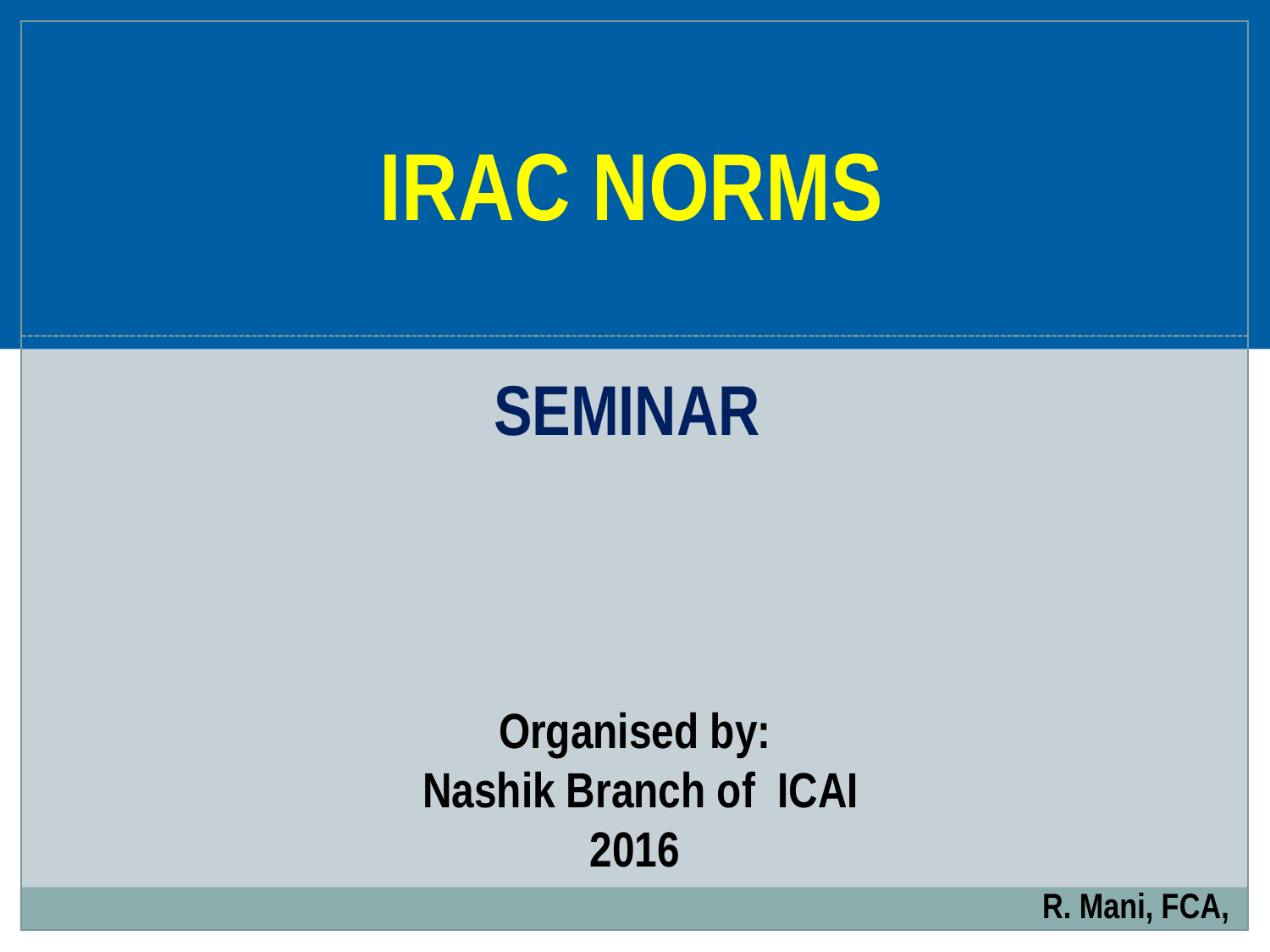

IRAC NORMS
SEMINAR
Organised by:
 Nashik Branch of  ICAI
2016